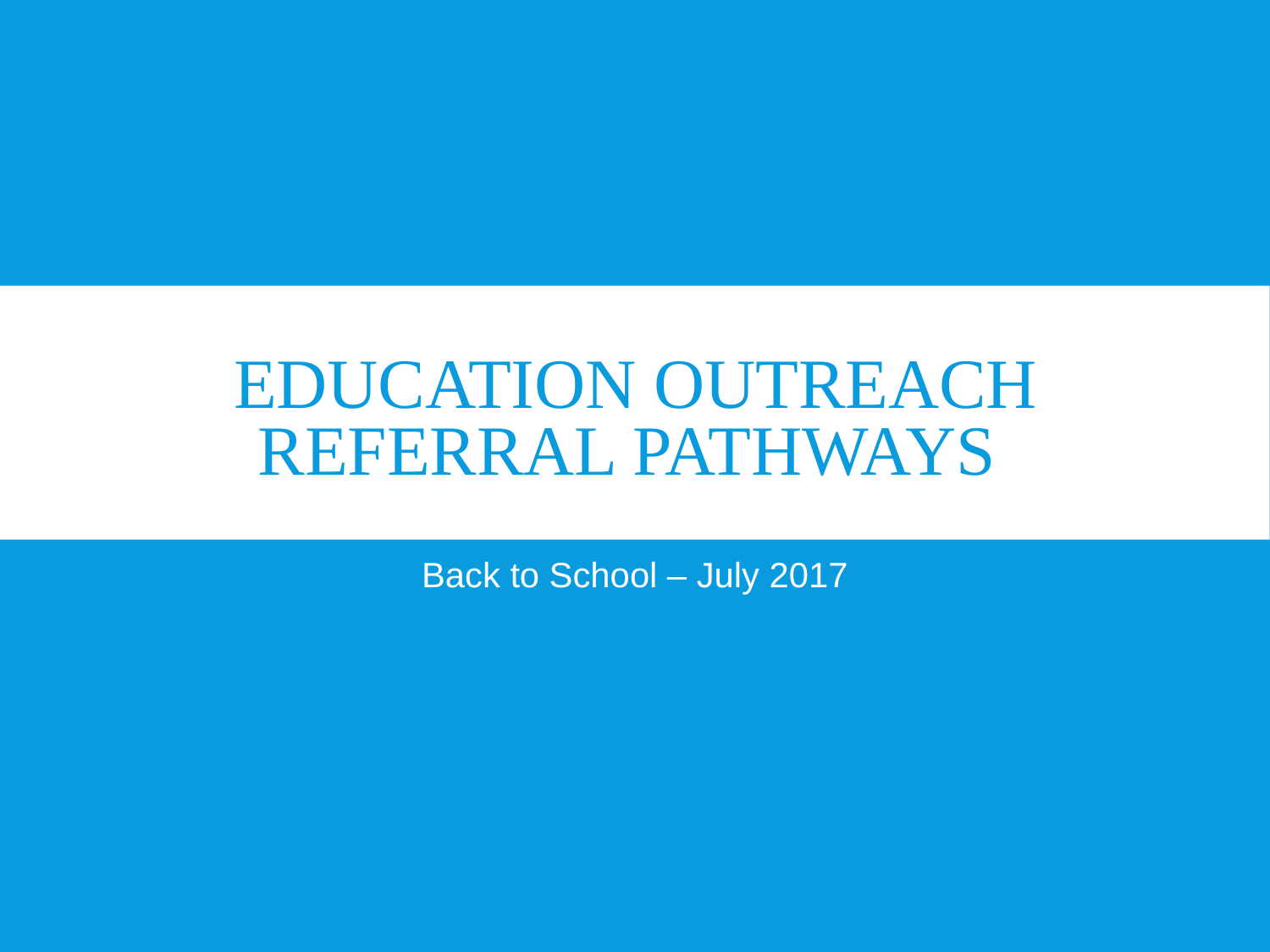

# Education Outreach referral pathways
Back to School – July 2017